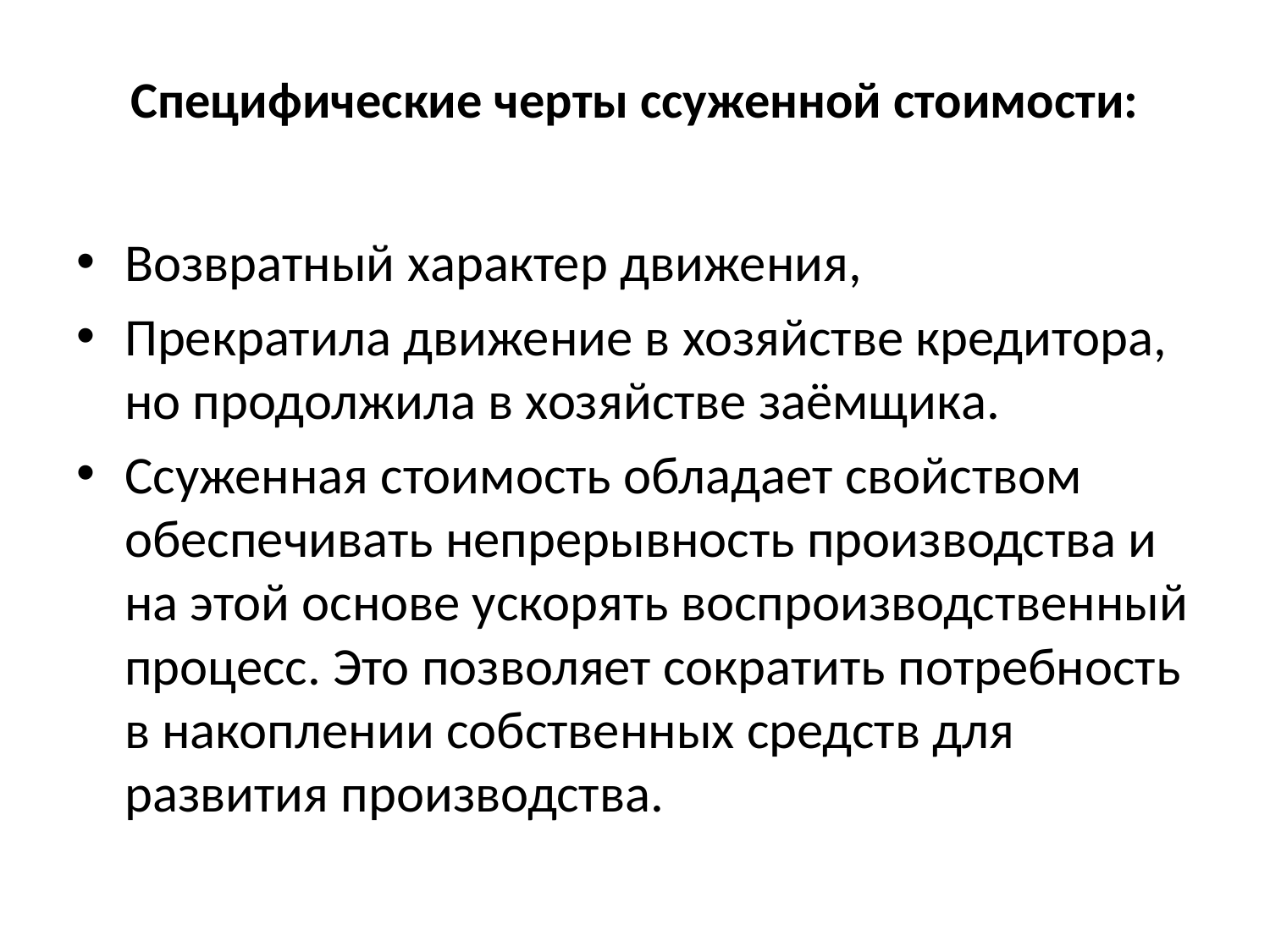

# Специфические черты ссуженной стоимости:
Возвратный характер движения,
Прекратила движение в хозяйстве кредитора, но продолжила в хозяйстве заёмщика.
Ссуженная стоимость обладает свойством обеспечивать непрерывность производства и на этой основе ускорять воспроизводственный процесс. Это позволяет сократить потребность в накоплении собственных средств для развития производства.